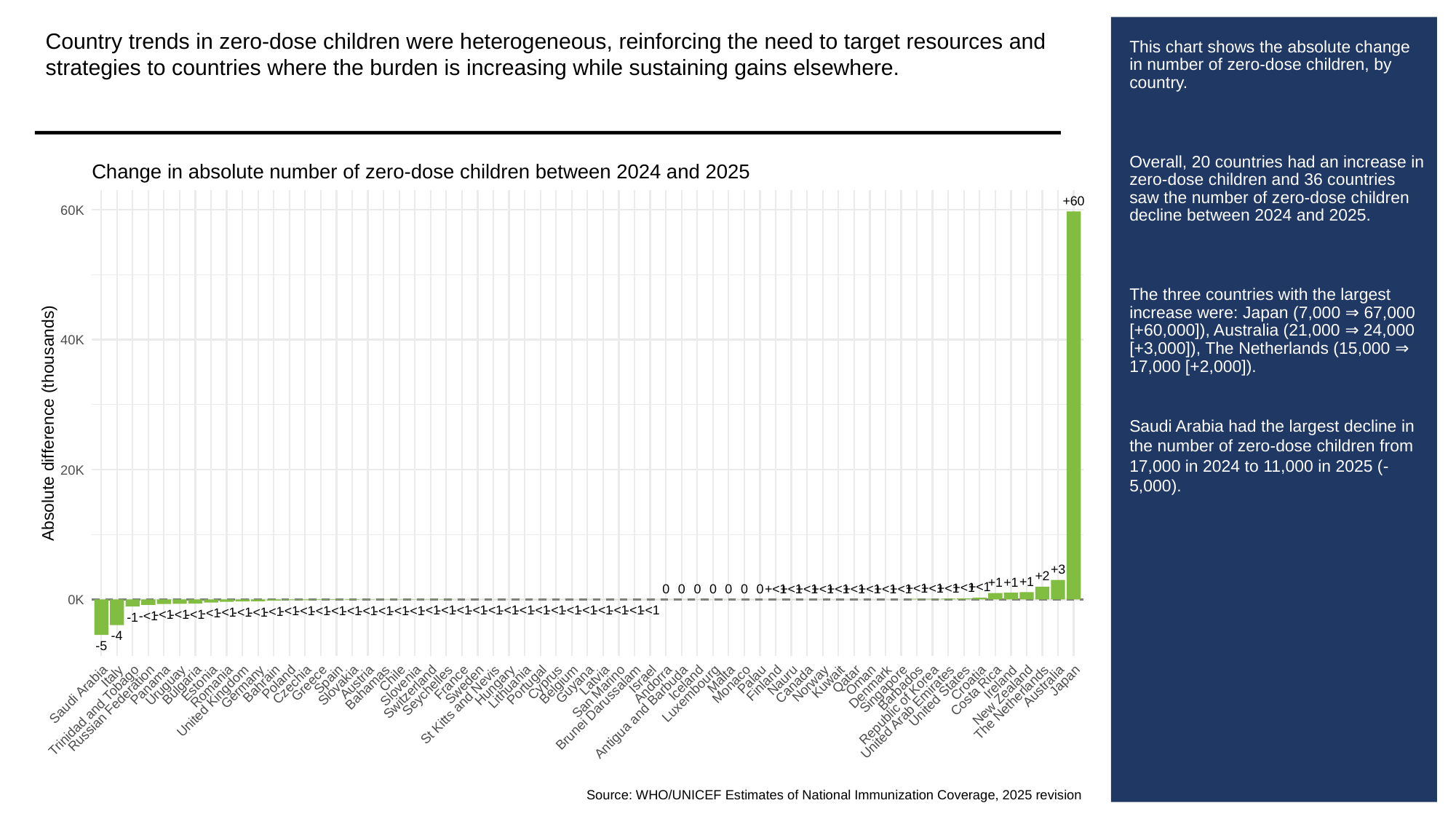

Country trends in zero-dose children were heterogeneous, reinforcing the need to target resources and strategies to countries where the burden is increasing while sustaining gains elsewhere.
# This chart shows the absolute change in number of zero-dose children, by country.

Overall, 20 countries had an increase in zero-dose children and 36 countries saw the number of zero-dose children decline between 2024 and 2025.

The three countries with the largest increase were: Japan (7,000 ⇒ 67,000 [+60,000]), Australia (21,000 ⇒ 24,000 [+3,000]), The Netherlands (15,000 ⇒ 17,000 [+2,000]).

Saudi Arabia had the largest decline in the number of zero-dose children from 17,000 in 2024 to 11,000 in 2025 (-5,000).

Change in absolute number of zero-dose children between 2024 and 2025

+60
60K

40K

Absolute difference (thousands)
20K

+3
+2
+1
+1
+1

+<1
+<1
+<1
+<1
+<1
+<1
+<1
+<1
+<1
+<1
+<1
+<1
+<1
+<1
0
0
0
0
0
0
0

0K

-<1
-<1
-<1
-<1
-<1
-<1
-<1
-<1
-<1
-<1
-<1
-<1
-<1
-<1
-<1
-<1
-<1
-<1
-<1
-<1
-<1
-<1
-<1
-<1
-<1
-<1
-<1
-<1
-<1
-<1
-<1
-<1
-<1
-1
-4
-5
Italy
Chile
Israel
Malta
Qatar
Spain
Palau
Latvia
Nauru
Oman
Japan
Kuwait
Ireland
Austria
France
Poland
Cyprus
Croatia
Iceland
Finland
Greece
Estonia
Norway
Bahrain
Guyana
Canada
Andorra
Monaco
Czechia
Belgium
Sweden
Bulgaria
Panama
Portugal
Slovakia
Uruguay
Hungary
Slovenia
Australia
Romania
Denmark
Lithuania
Germany
Bahamas
Barbados
Singapore
Seychelles
Costa Rica
San Marino
Switzerland
Luxembourg
Saudi Arabia
New Zealand
United States
United Kingdom
The Netherlands
St Kitts and Nevis
Republic of Korea
Brunei Darussalam
Russian Federation
Trinidad and Tobago
Antigua and Barbuda
United Arab Emirates
Source: WHO/UNICEF Estimates of National Immunization Coverage, 2025 revision